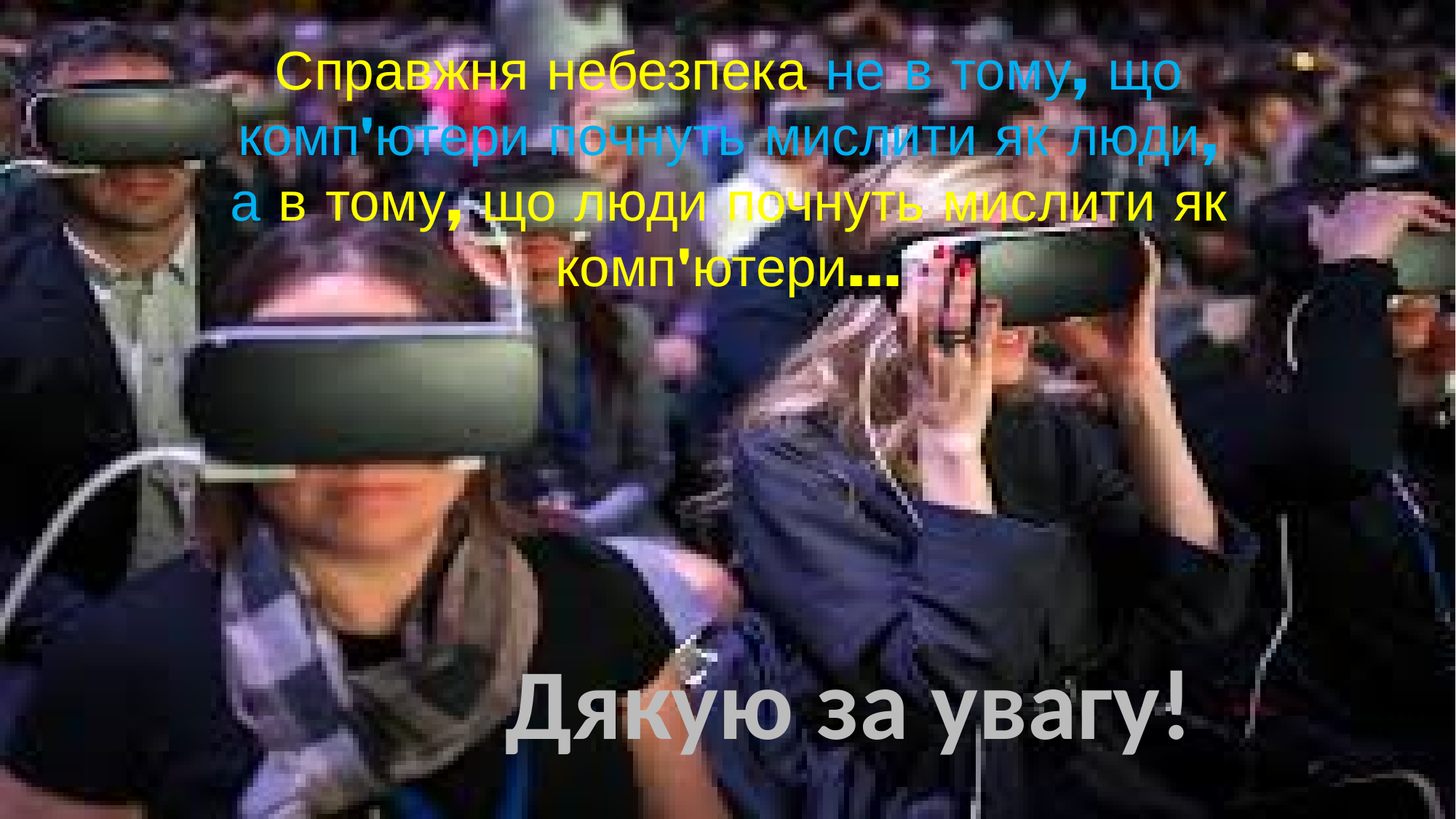

Справжня небезпека не в тому, що
комп'ютери почнуть мислити як люди,
а в тому, що люди почнуть мислити як комп'ютери…
Дякую за увагу!